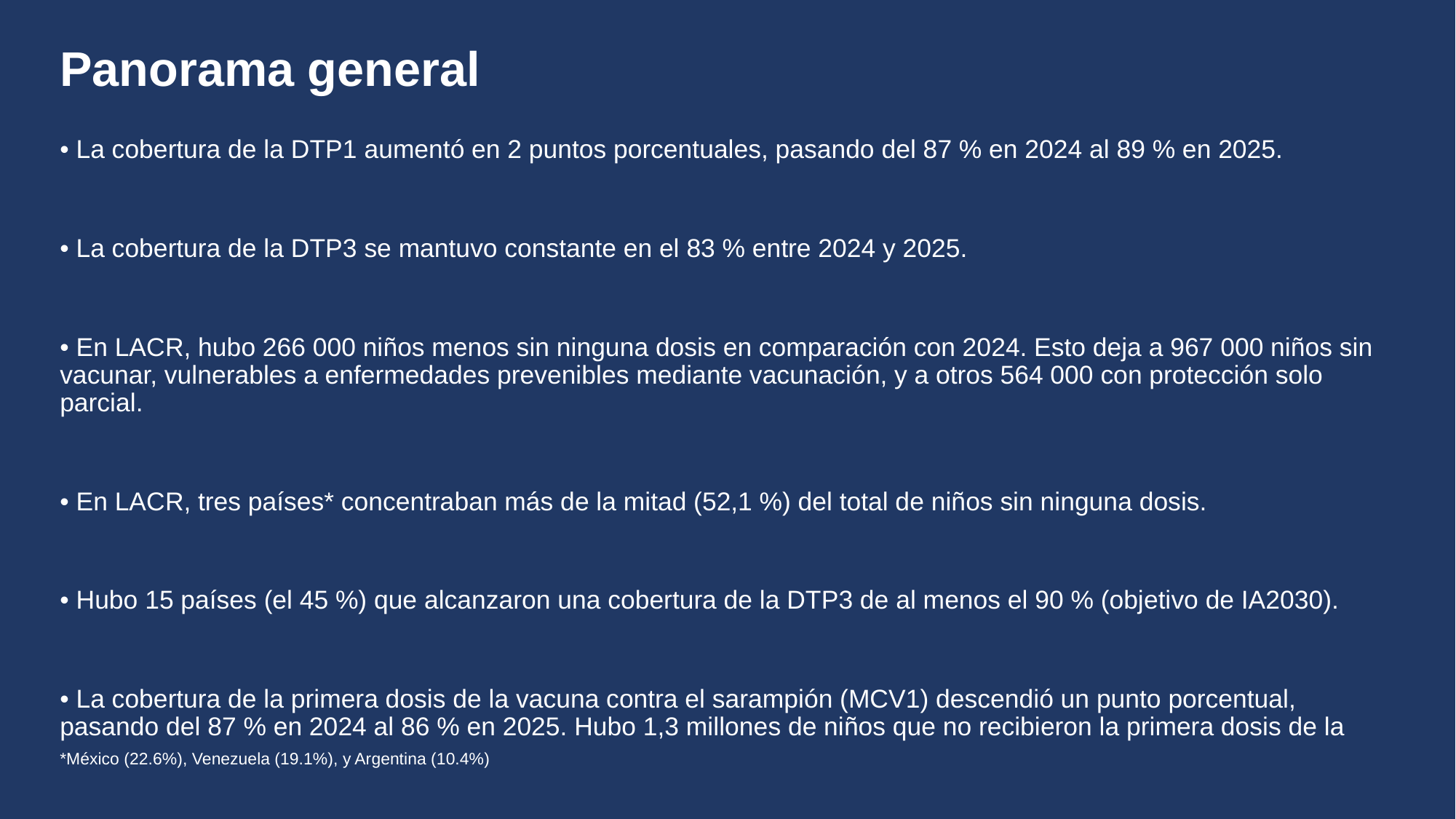

# Panorama general
• La cobertura de la DTP1 aumentó en 2 puntos porcentuales, pasando del 87 % en 2024 al 89 % en 2025.

• La cobertura de la DTP3 se mantuvo constante en el 83 % entre 2024 y 2025.

• En LACR, hubo 266 000 niños menos sin ninguna dosis en comparación con 2024. Esto deja a 967 000 niños sin vacunar, vulnerables a enfermedades prevenibles mediante vacunación, y a otros 564 000 con protección solo parcial.

• En LACR, tres países* concentraban más de la mitad (52,1 %) del total de niños sin ninguna dosis.

• Hubo 15 países (el 45 %) que alcanzaron una cobertura de la DTP3 de al menos el 90 % (objetivo de IA2030).

• La cobertura de la primera dosis de la vacuna contra el sarampión (MCV1) descendió un punto porcentual, pasando del 87 % en 2024 al 86 % en 2025. Hubo 1,3 millones de niños que no recibieron la primera dosis de la vacuna contra el sarampión.

• La cobertura de la segunda dosis de la vacuna contra el sarampión (MCV2) descendió 2 puntos porcentuales, pasando del 73 % en 2024 al 71 % en 2025.

• La cobertura de la última dosis de la vacuna contra el VPH (HPVc) entre las niñas aumentó del 66 % al 69 % en 2025.
*México (22.6%), Venezuela (19.1%), y Argentina (10.4%)